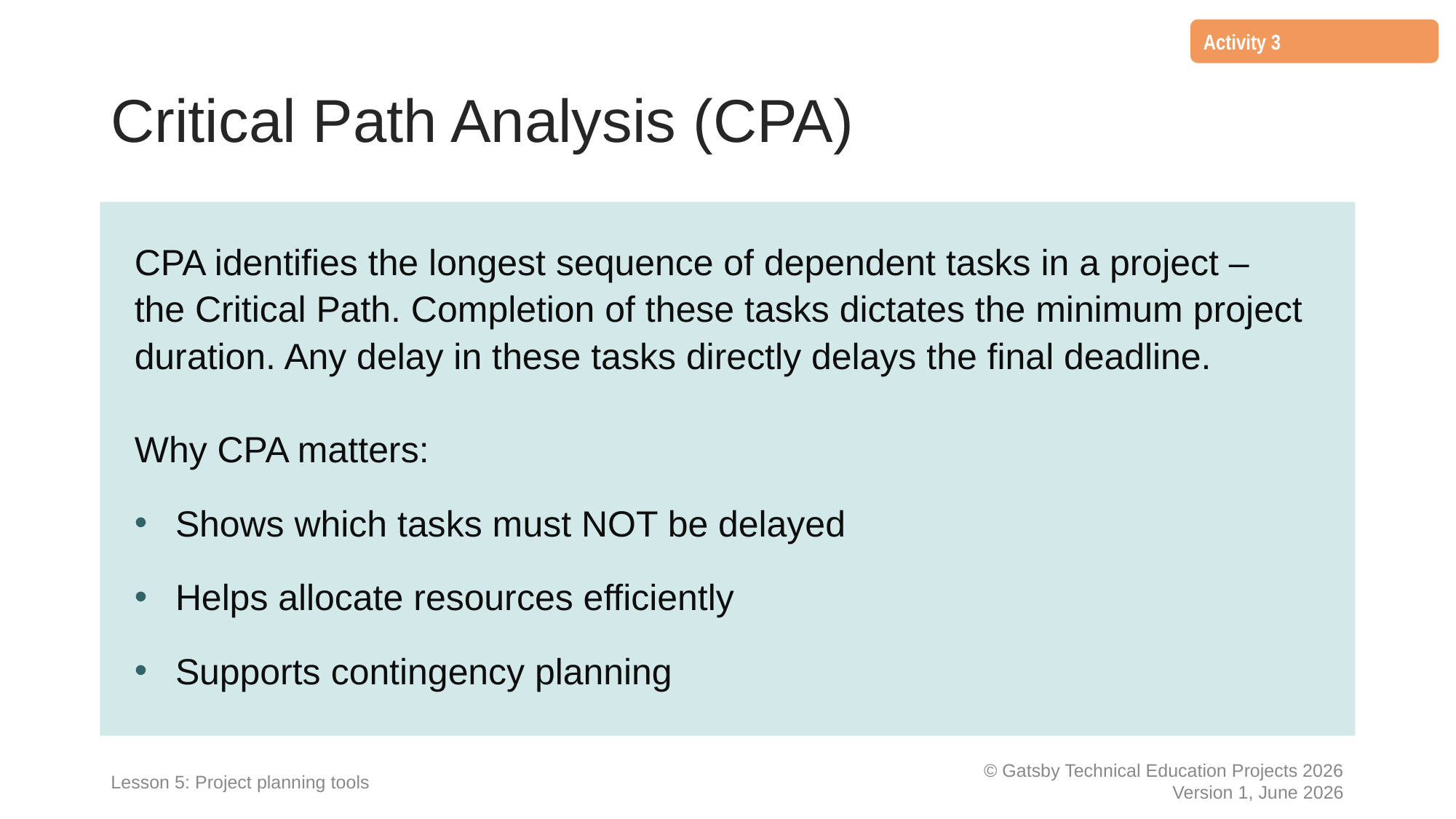

Activity 3
Critical Path Analysis (CPA)
CPA identifies the longest sequence of dependent tasks in a project –  the Critical Path. Completion of these tasks dictates the minimum project duration. Any delay in these tasks directly delays the final deadline.

Why CPA matters:
Shows which tasks must NOT be delayed
Helps allocate resources efficiently
Supports contingency planning

Lesson 5: Project planning tools